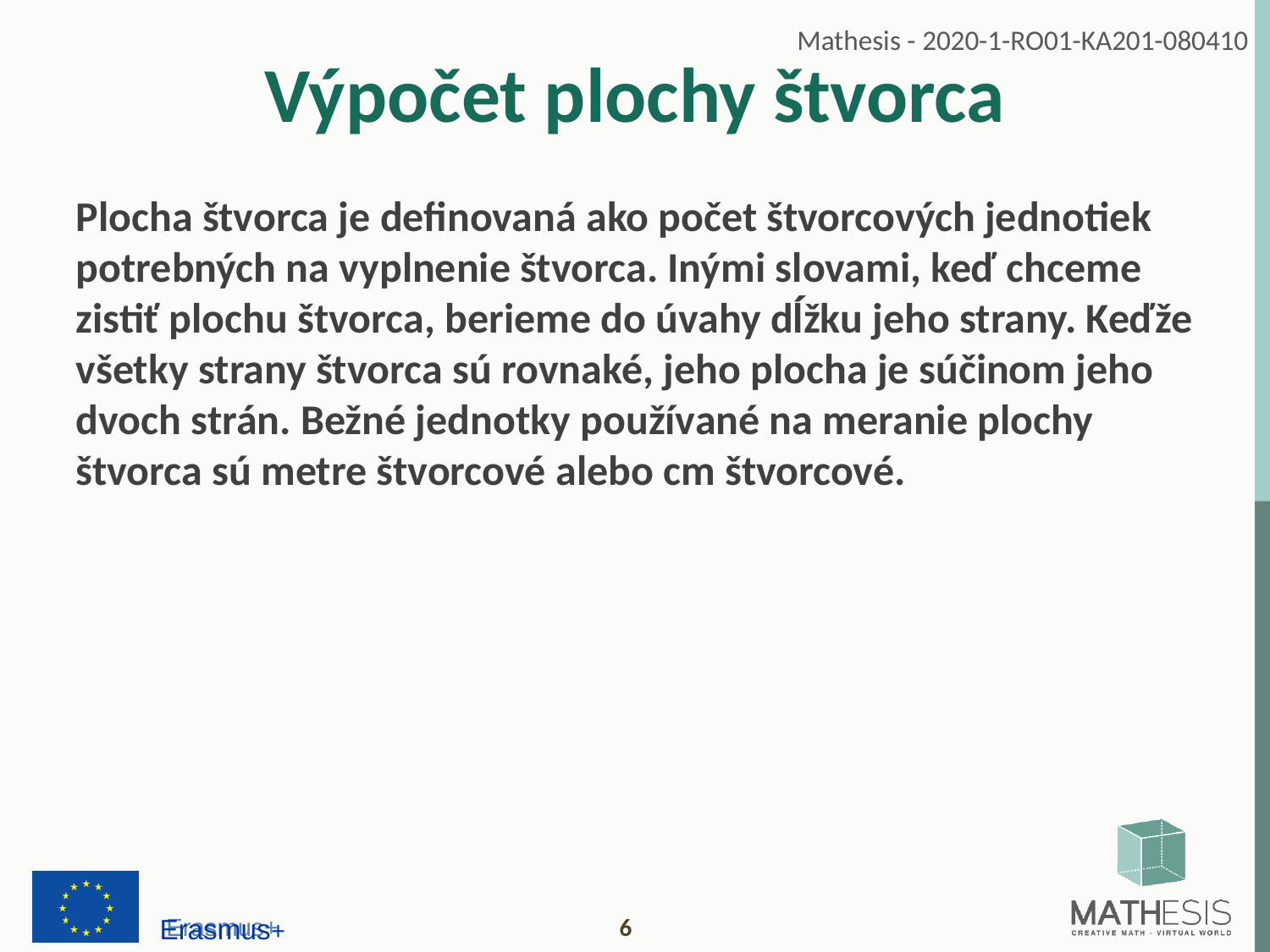

# Výpočet plochy štvorca
Plocha štvorca je definovaná ako počet štvorcových jednotiek potrebných na vyplnenie štvorca. Inými slovami, keď chceme zistiť plochu štvorca, berieme do úvahy dĺžku jeho strany. Keďže všetky strany štvorca sú rovnaké, jeho plocha je súčinom jeho dvoch strán. Bežné jednotky používané na meranie plochy štvorca sú metre štvorcové alebo cm štvorcové.